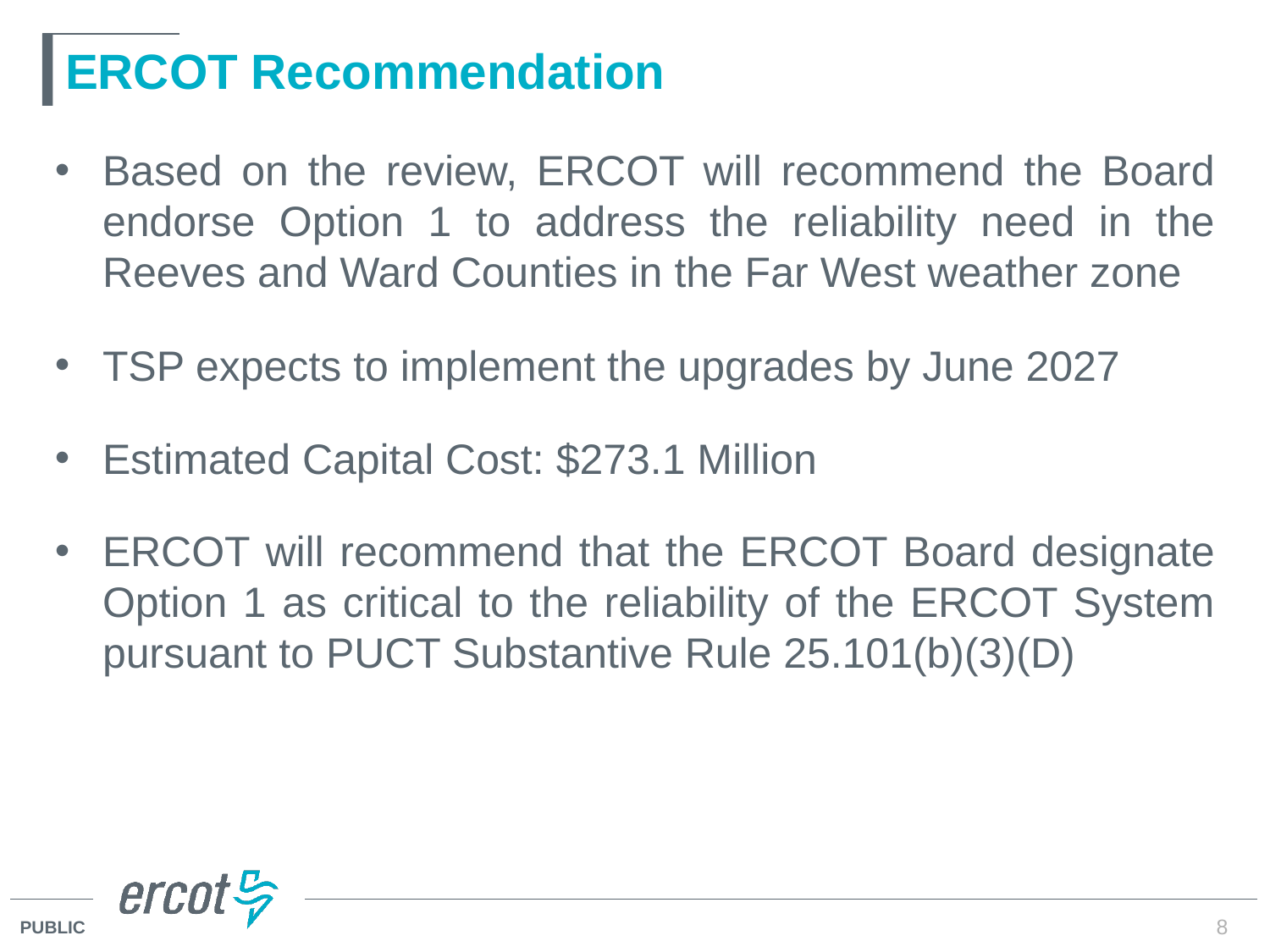

# ERCOT Recommendation
Based on the review, ERCOT will recommend the Board endorse Option 1 to address the reliability need in the Reeves and Ward Counties in the Far West weather zone
TSP expects to implement the upgrades by June 2027
Estimated Capital Cost: $273.1 Million
ERCOT will recommend that the ERCOT Board designate Option 1 as critical to the reliability of the ERCOT System pursuant to PUCT Substantive Rule 25.101(b)(3)(D)
8